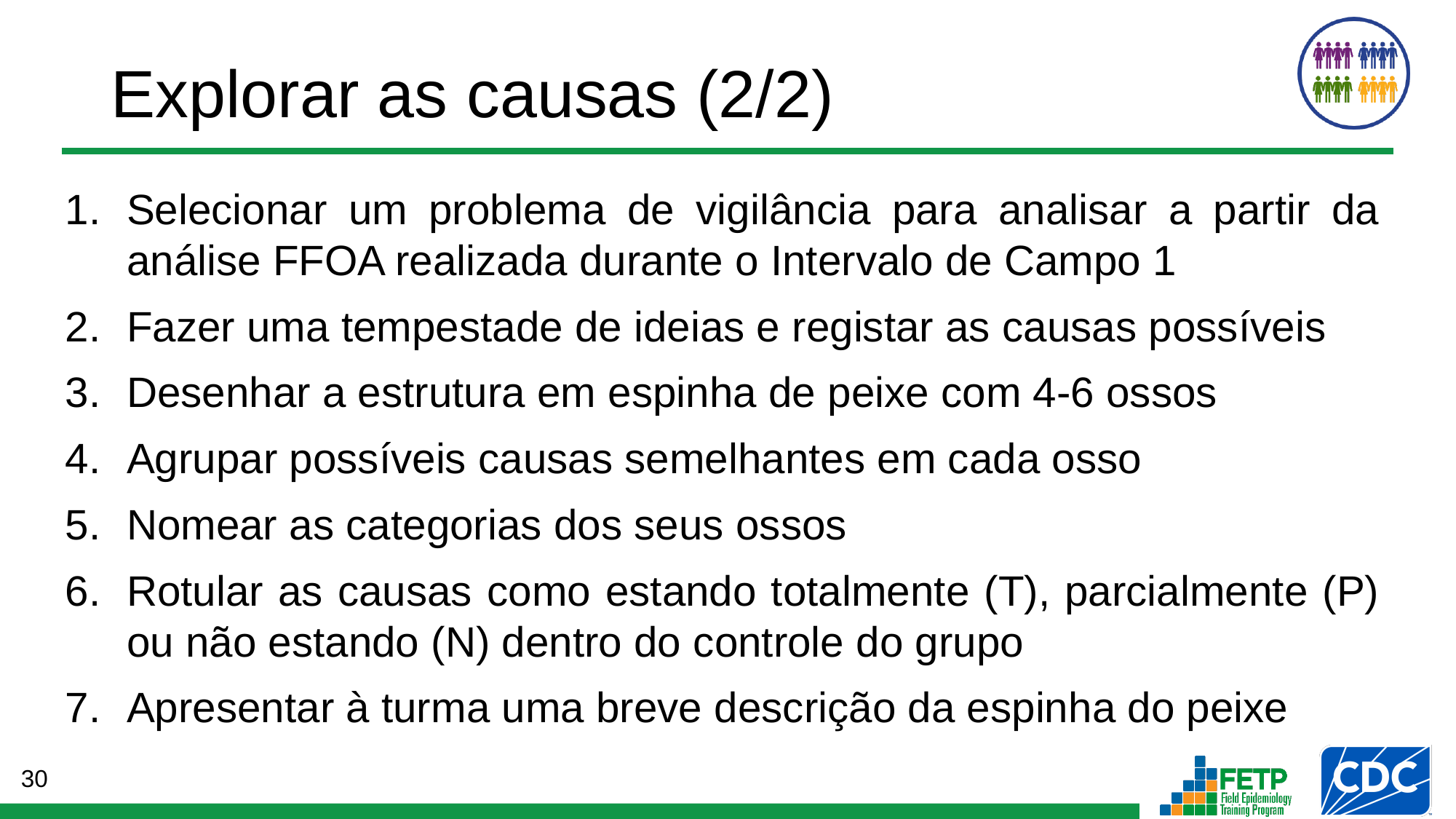

# Explorar as causas (2/2)
Selecionar um problema de vigilância para analisar a partir da análise FFOA realizada durante o Intervalo de Campo 1
Fazer uma tempestade de ideias e registar as causas possíveis
Desenhar a estrutura em espinha de peixe com 4-6 ossos
Agrupar possíveis causas semelhantes em cada osso
Nomear as categorias dos seus ossos
Rotular as causas como estando totalmente (T), parcialmente (P) ou não estando (N) dentro do controle do grupo
Apresentar à turma uma breve descrição da espinha do peixe